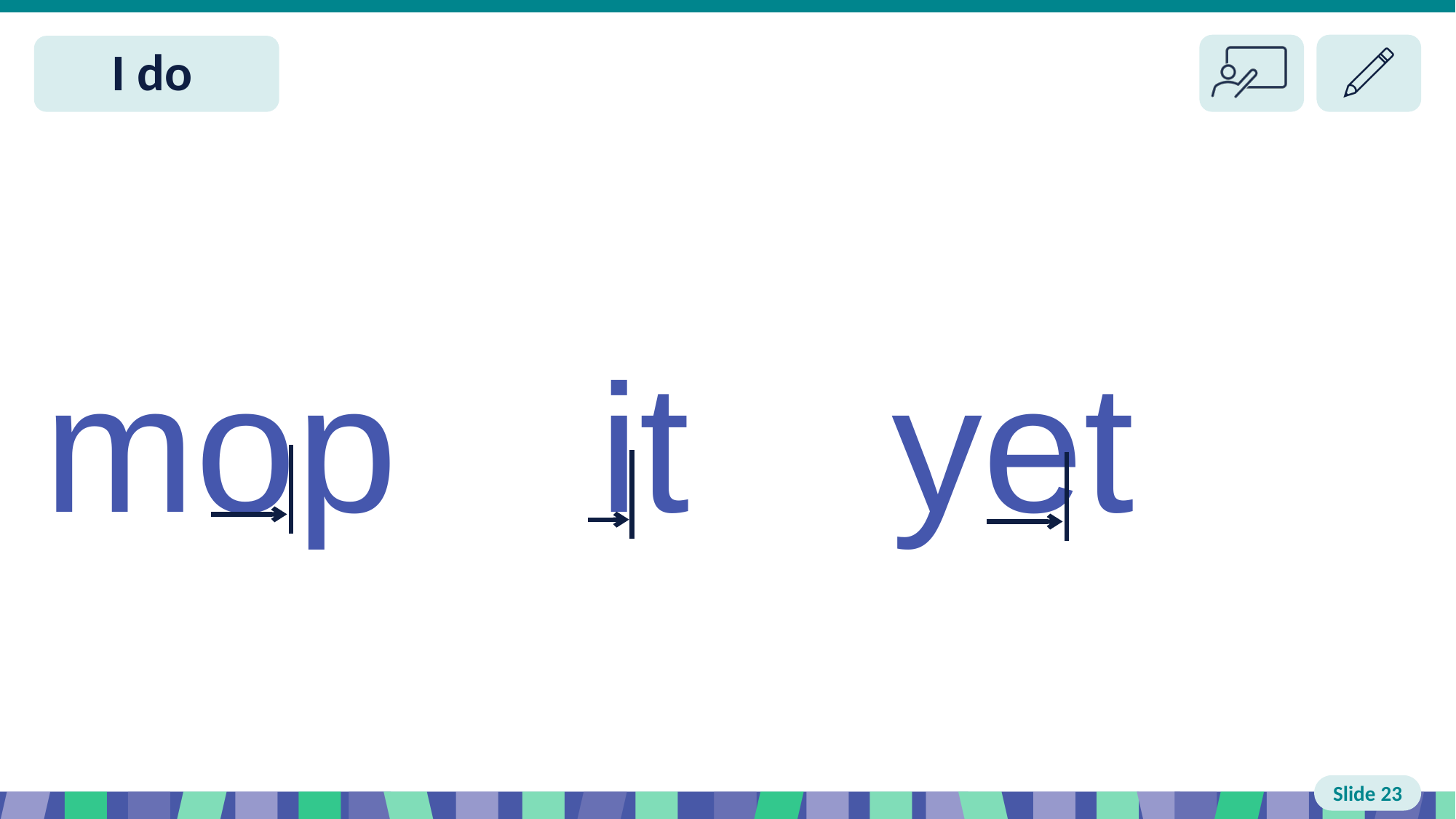

Slide 23 I do
mop    it    yet